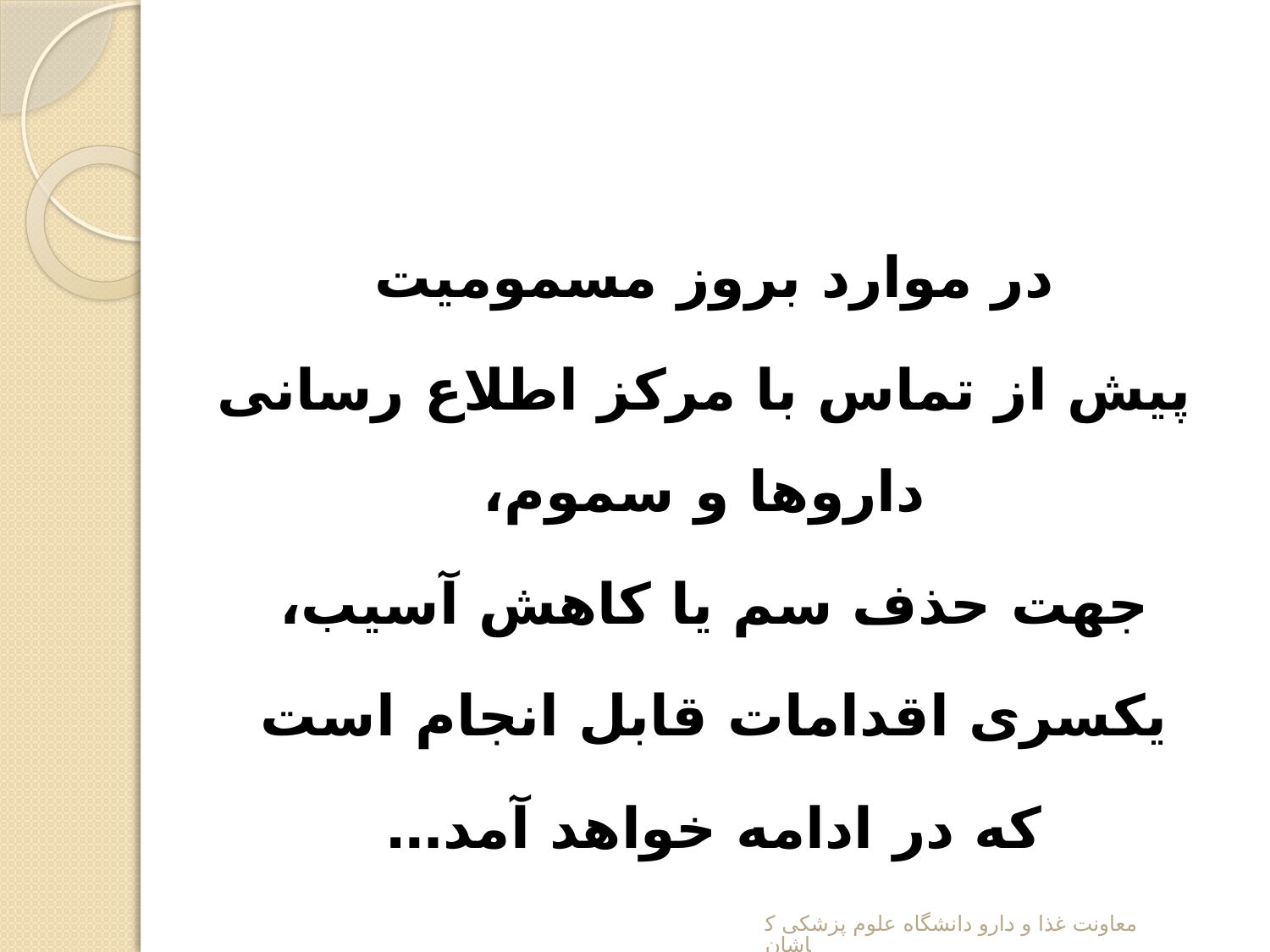

در موارد بروز مسمومیت
 پیش از تماس با مرکز اطلاع رسانی داروها و سموم،
جهت حذف سم یا کاهش آسیب،
 یکسری اقدامات قابل انجام است
که در ادامه خواهد آمد…
معاونت غذا و دارو دانشگاه علوم پزشکی کاشان